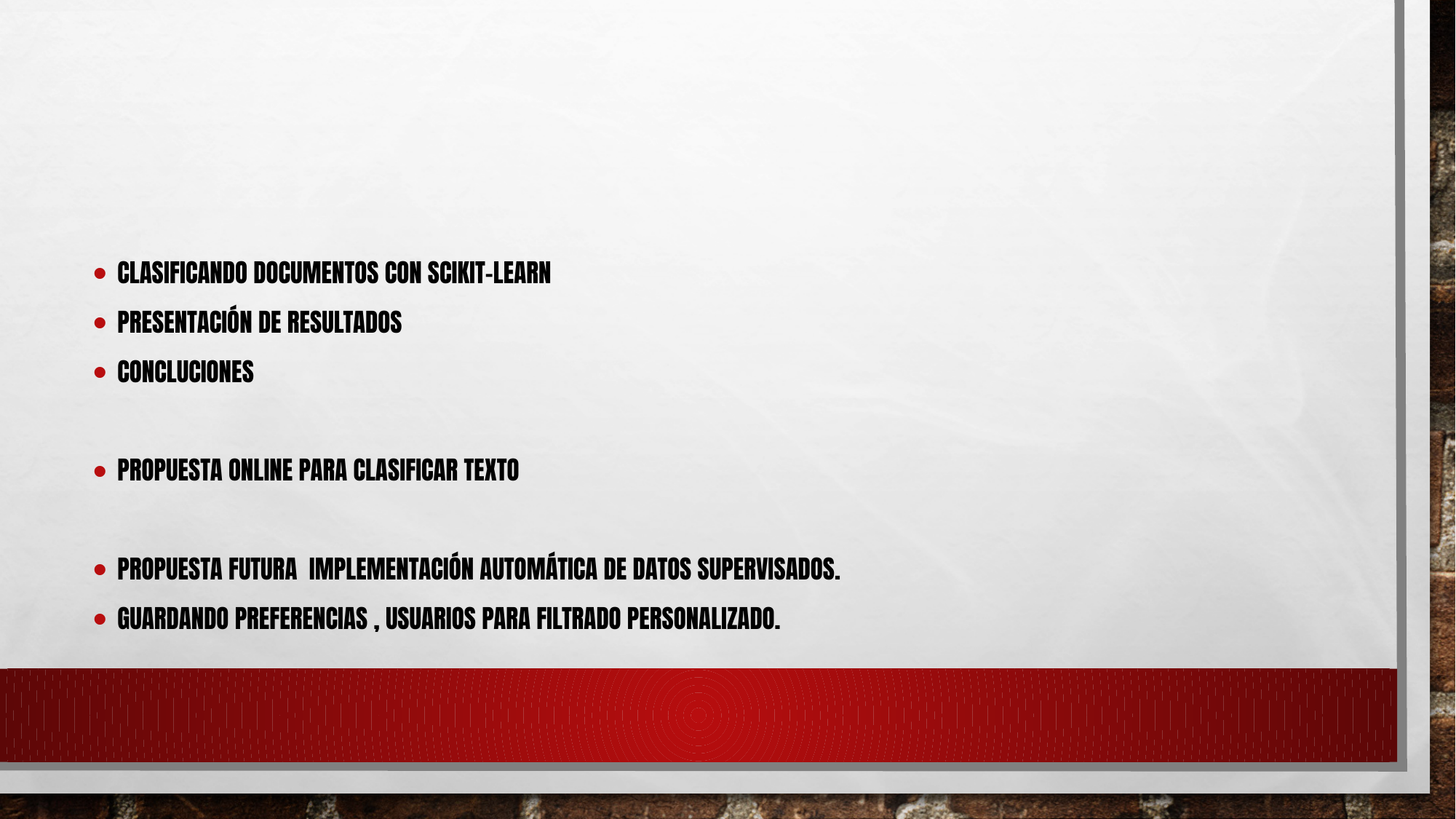

#
Clasificando documentos con SCIKIT-LEARN
Presentación de resultados
Concluciones

Propuesta online para clasificar texto

Propuesta futura  implementación automática de datos supervisados.
Guardando preferencias , usuarios para filtrado personalizado.